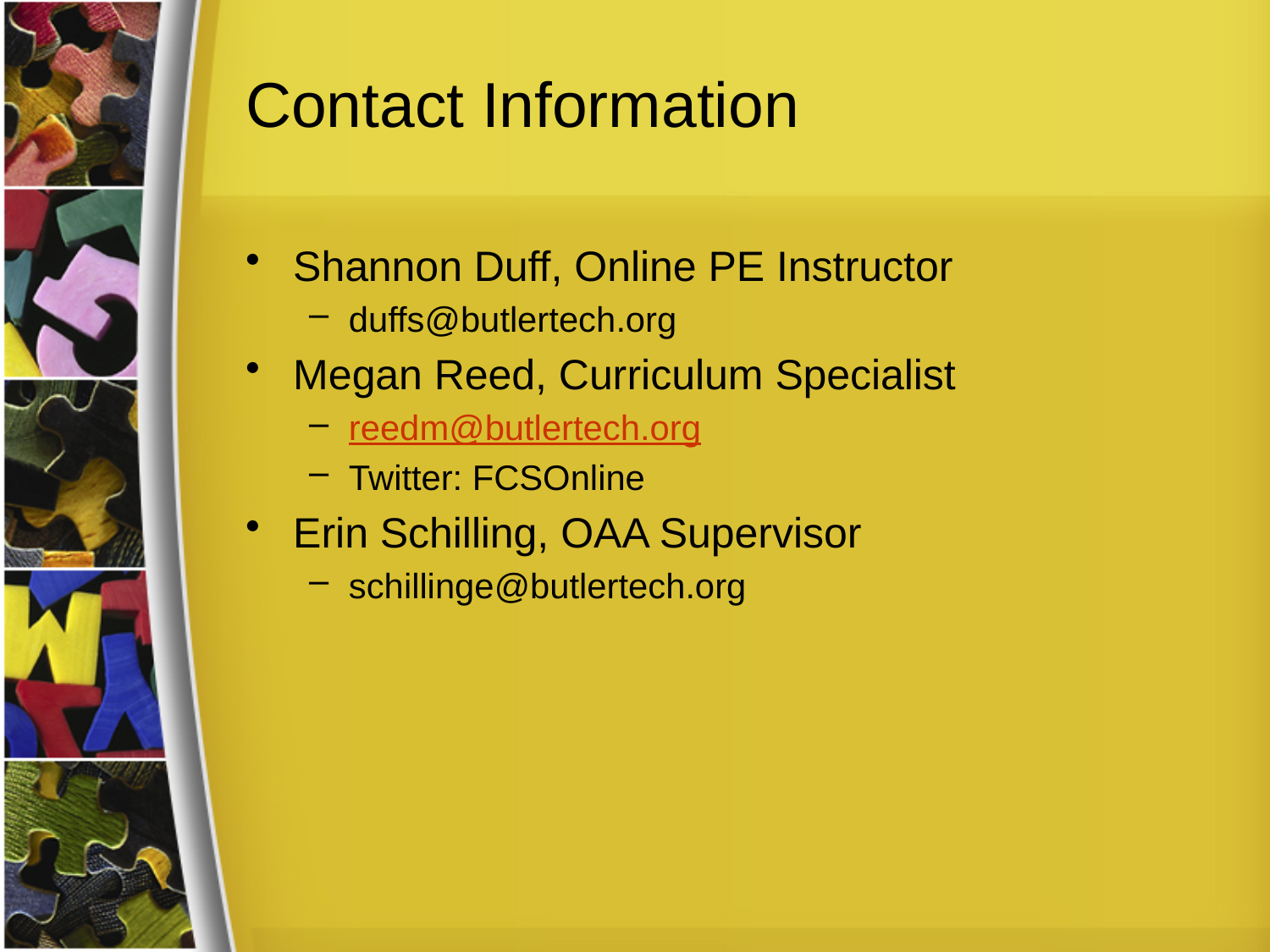

# Contact Information
Shannon Duff, Online PE Instructor
duffs@butlertech.org
Megan Reed, Curriculum Specialist
reedm@butlertech.org
Twitter: FCSOnline
Erin Schilling, OAA Supervisor
schillinge@butlertech.org